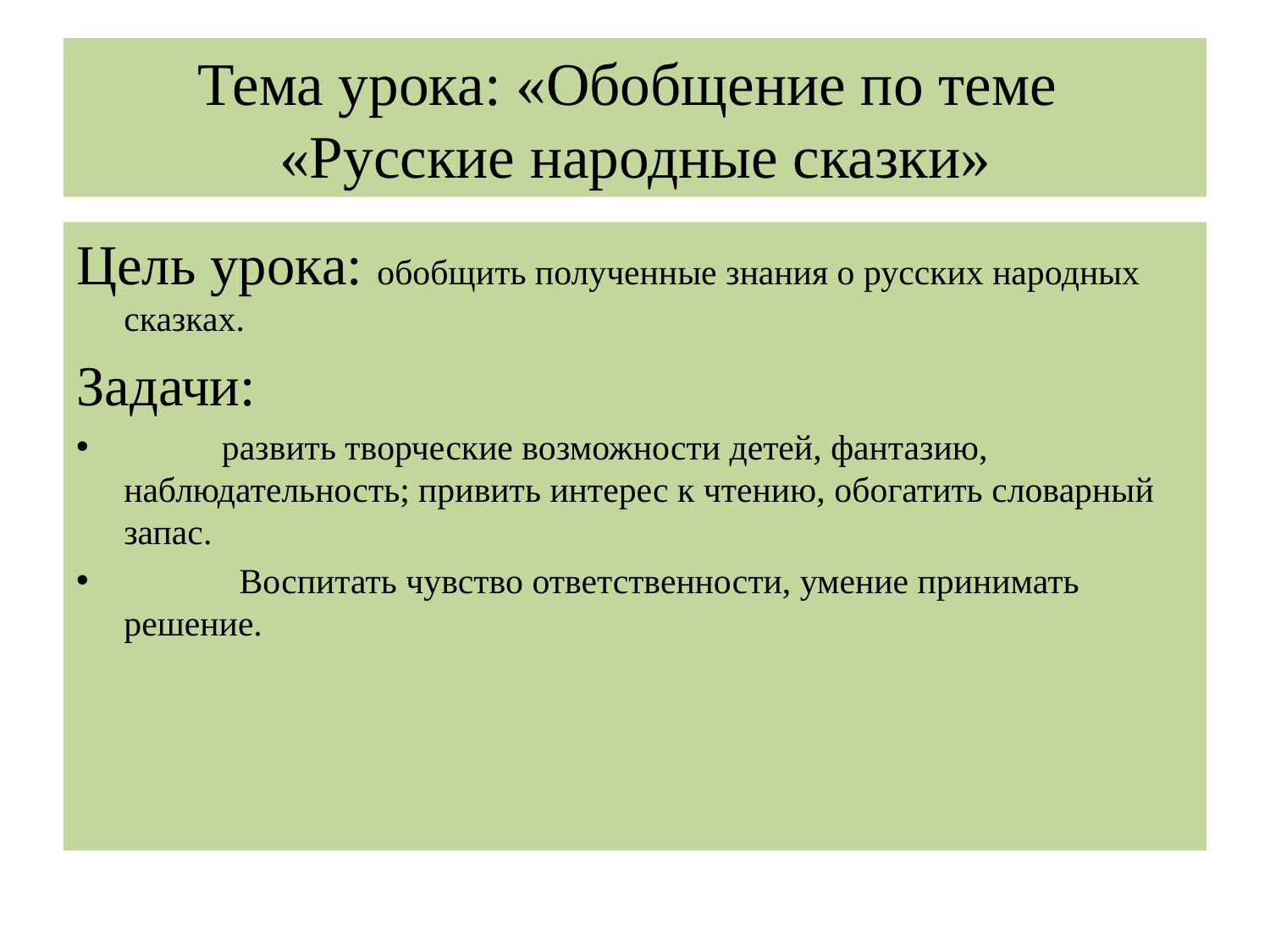

# Тема урока: «Обобщение по теме «Русские народные сказки»
Цель урока: обобщить полученные знания о русских народных сказках.
Задачи:
           развить творческие возможности детей, фантазию, наблюдательность; привить интерес к чтению, обогатить словарный запас.
             Воспитать чувство ответственности, умение принимать решение.